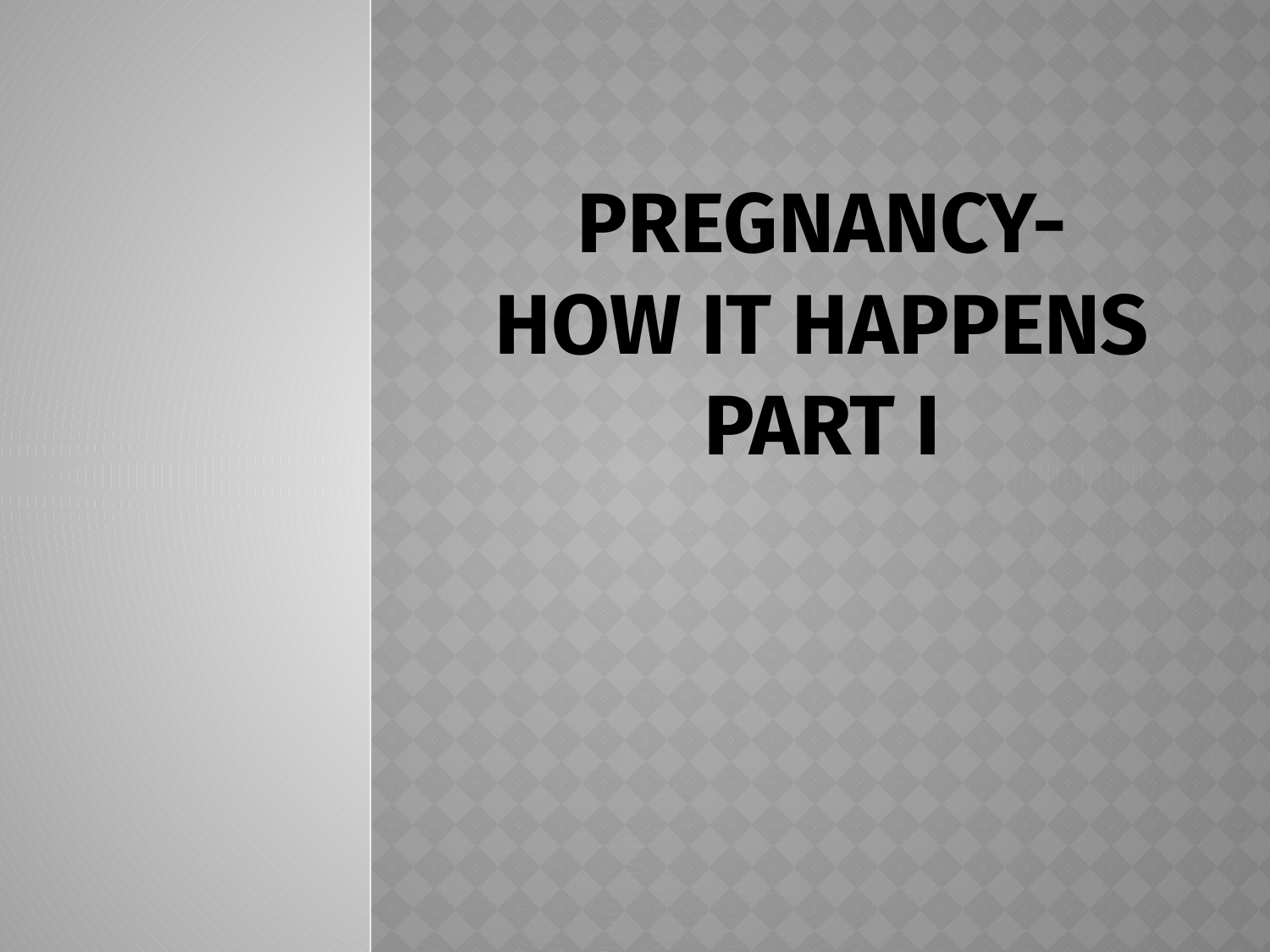

# pregnancy- How it Happens Part I